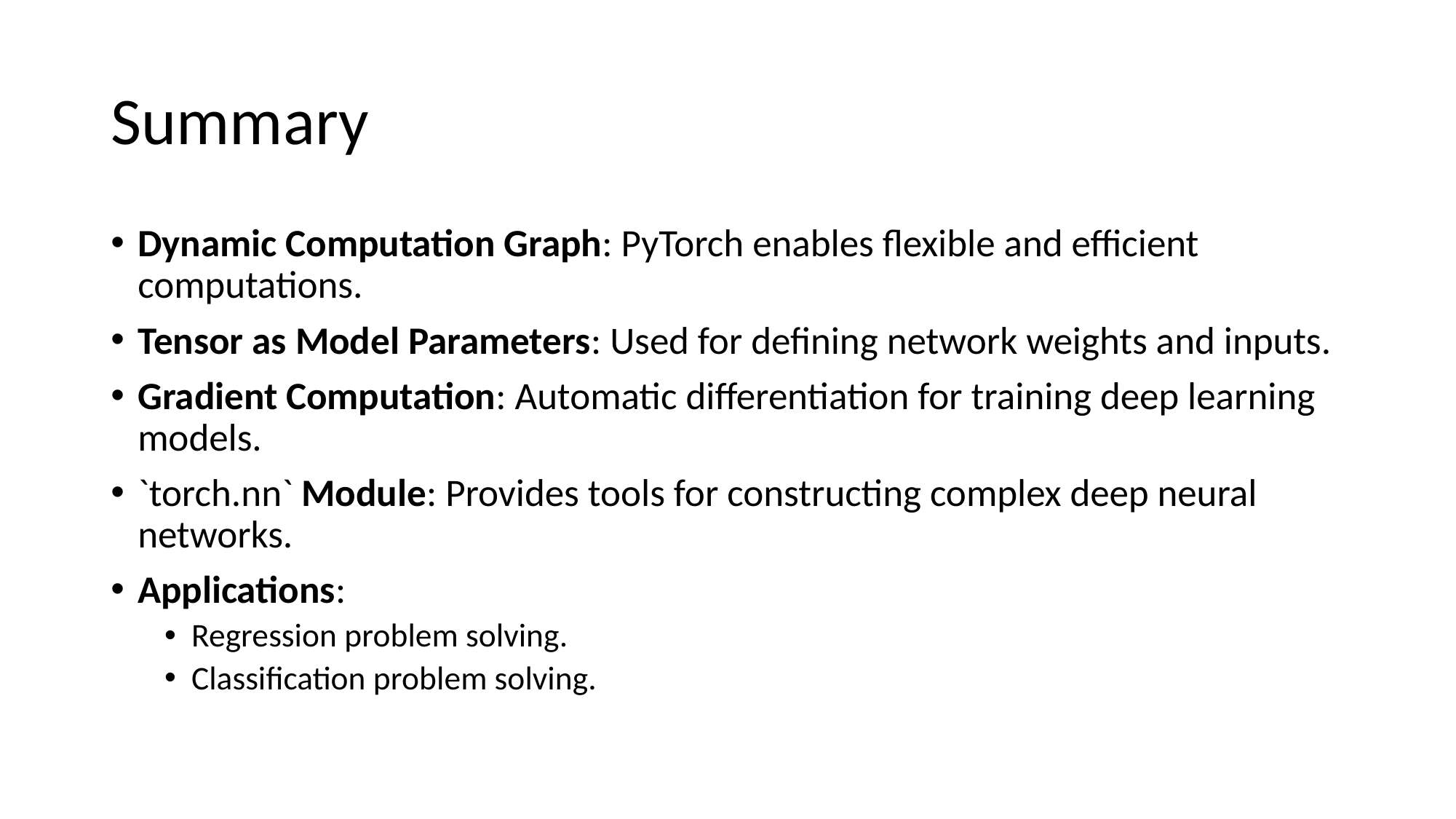

# Summary
Dynamic Computation Graph: PyTorch enables flexible and efficient computations.
Tensor as Model Parameters: Used for defining network weights and inputs.
Gradient Computation: Automatic differentiation for training deep learning models.
`torch.nn` Module: Provides tools for constructing complex deep neural networks.
Applications:
Regression problem solving.
Classification problem solving.